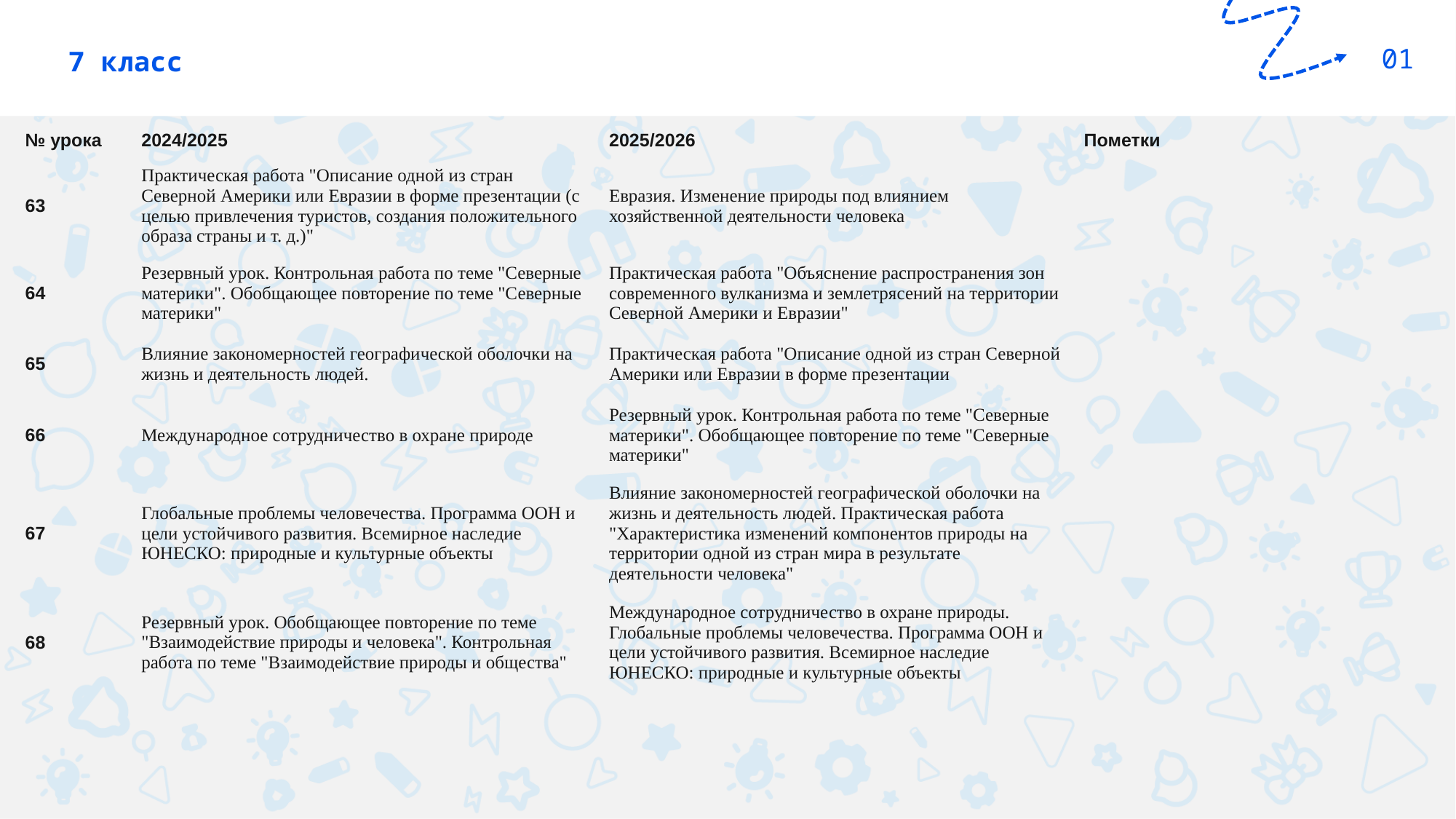

01
7 класс
| № урока | 2024/2025 | 2025/2026 | Пометки |
| --- | --- | --- | --- |
| 63 | Практическая работа "Описание одной из стран Северной Америки или Евразии в форме презентации (с целью привлечения туристов, создания положительного образа страны и т. д.)" | Евразия. Изменение природы под влиянием хозяйственной деятельности человека |  |
| 64 | Резервный урок. Контрольная работа по теме "Северные материки". Обобщающее повторение по теме "Северные материки" | Практическая работа "Объяснение распространения зон современного вулканизма и землетрясений на территории Северной Америки и Евразии" |  |
| 65 | Влияние закономерностей географической оболочки на жизнь и деятельность людей. | Практическая работа "Описание одной из стран Северной Америки или Евразии в форме презентации |  |
| 66 | Международное сотрудничество в охране природе | Резервный урок. Контрольная работа по теме "Северные материки". Обобщающее повторение по теме "Северные материки" |  |
| 67 | Глобальные проблемы человечества. Программа ООН и цели устойчивого развития. Всемирное наследие ЮНЕСКО: природные и культурные объекты | Влияние закономерностей географической оболочки на жизнь и деятельность людей. Практическая работа "Характеристика изменений компонентов природы на территории одной из стран мира в результате деятельности человека" |  |
| 68 | Резервный урок. Обобщающее повторение по теме "Взаимодействие природы и человека". Контрольная работа по теме "Взаимодействие природы и общества" | Международное сотрудничество в охране природы. Глобальные проблемы человечества. Программа ООН и цели устойчивого развития. Всемирное наследие ЮНЕСКО: природные и культурные объекты |  |